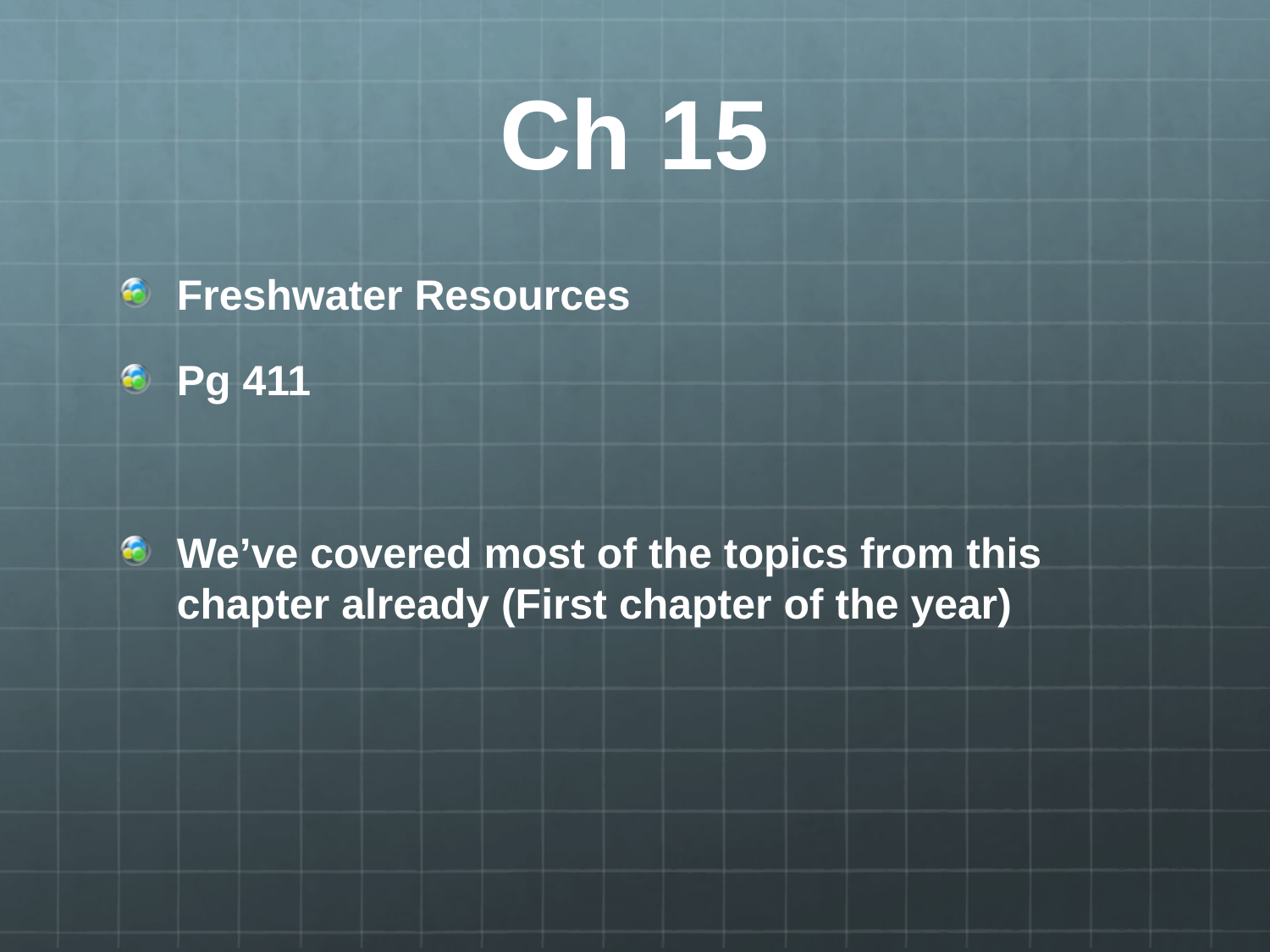

# Ch 15
Freshwater Resources
Pg 411

We’ve covered most of the topics from this chapter already (First chapter of the year)